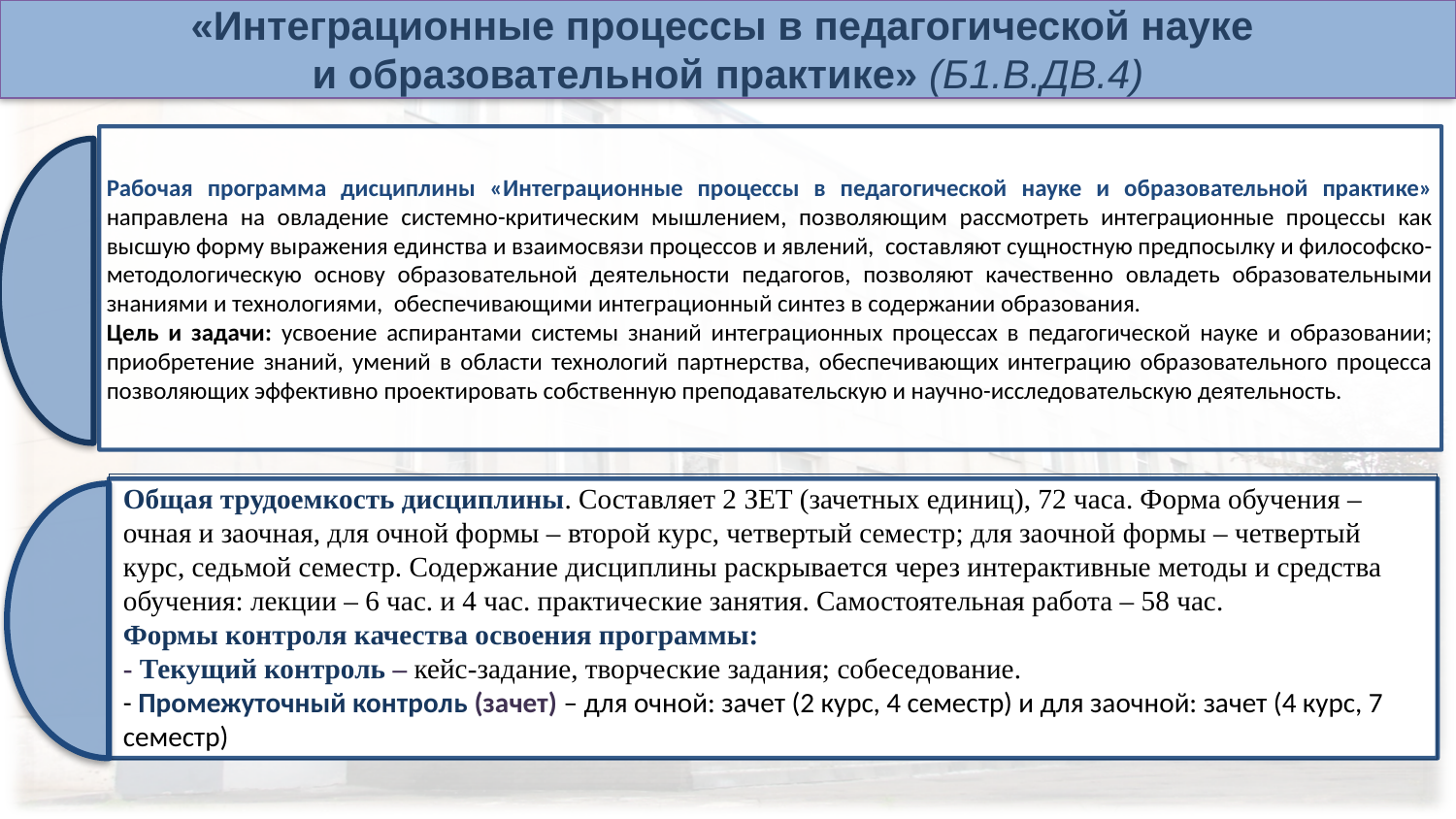

# «Интеграционные процессы в педагогической науке и образовательной практике» (Б1.В.ДВ.4)
Рабочая программа дисциплины «Интеграционные процессы в педагогической науке и образовательной практике» направлена на овладение системно-критическим мышлением, позволяющим рассмотреть интеграционные процессы как высшую форму выражения единства и взаимосвязи процессов и явлений,  составляют сущностную предпосылку и философско-методологическую основу образовательной деятельности педагогов, позволяют качественно овладеть образовательными знаниями и технологиями,  обеспечивающими интеграционный синтез в содержании образования.
Цель и задачи: усвоение аспирантами системы знаний интеграционных процессах в педагогической науке и образовании; приобретение знаний, умений в области технологий партнерства, обеспечивающих интеграцию образовательного процесса позволяющих эффективно проектировать собственную преподавательскую и научно-исследовательскую деятельность.

Общая трудоемкость дисциплины. Составляет 2 ЗЕТ (зачетных единиц), 72 часа. Форма обучения – очная и заочная, для очной формы – второй курс, четвертый семестр; для заочной формы – четвертый курс, седьмой семестр. Содержание дисциплины раскрывается через интерактивные методы и средства обучения: лекции – 6 час. и 4 час. практические занятия. Самостоятельная работа – 58 час.
Формы контроля качества освоения программы:
- Текущий контроль – кейс-задание, творческие задания; собеседование.
- Промежуточный контроль (зачет) – для очной: зачет (2 курс, 4 семестр) и для заочной: зачет (4 курс, 7 семестр)